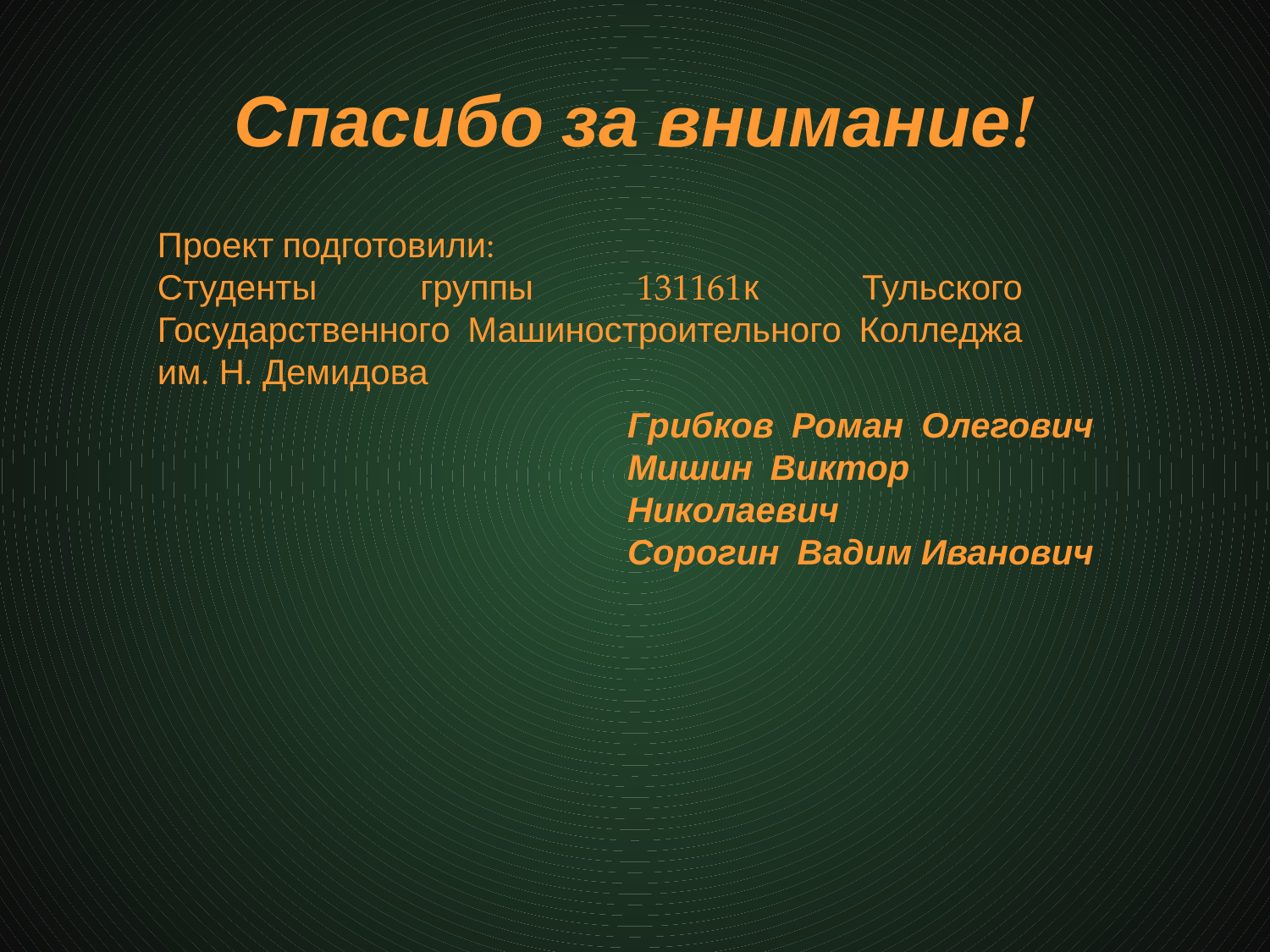

# Спасибо за внимание!
Проект подготовили:
Студенты группы 131161к Тульского Государственного Машиностроительного Колледжа им. Н. Демидова
Грибков  Роман  Олегович
Мишин  Виктор  Николаевич
Сорогин  Вадим Иванович